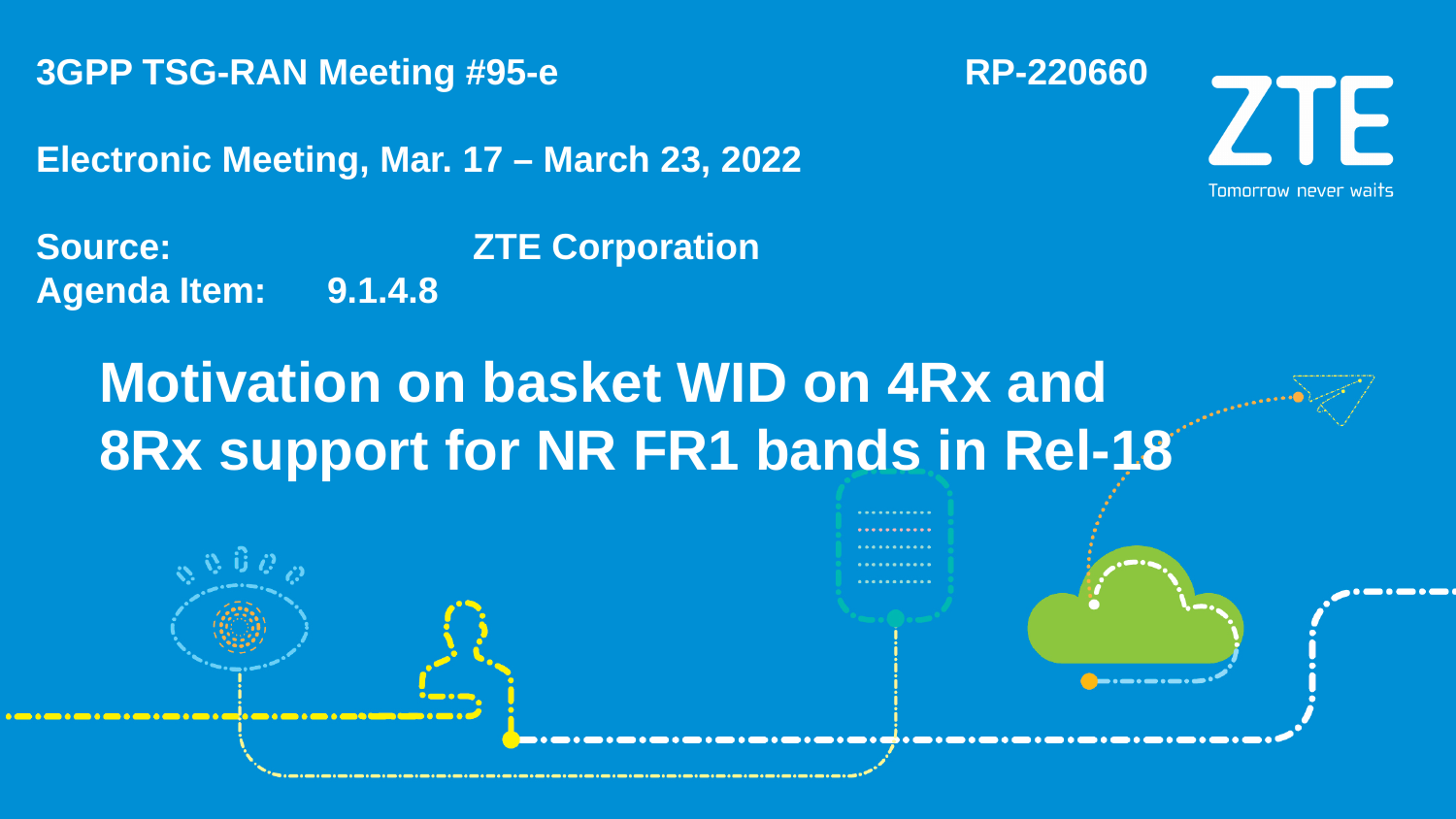

3GPP TSG-RAN Meeting #95-e                                        RP-220660
Electronic Meeting, Mar. 17 – March 23, 2022

Source: 		ZTE Corporation
Agenda Item:	9.1.4.8
# Motivation on basket WID on 4Rx and 8Rx support for NR FR1 bands in Rel-18